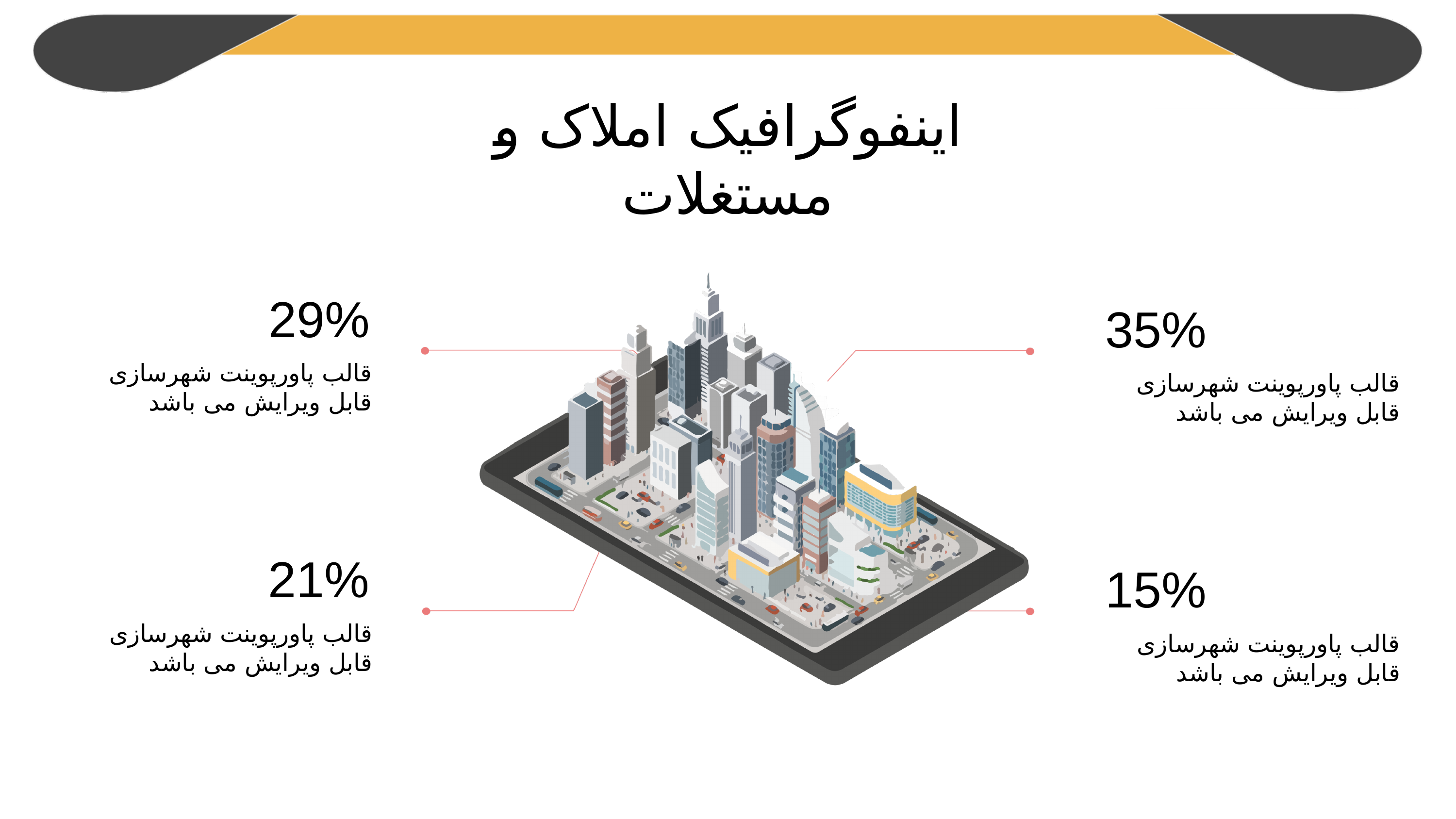

اینفوگرافیک املاک و مستغلات

29%
35%

قالب پاورپوینت شهرسازی قابل ویرایش می باشد
قالب پاورپوینت شهرسازی قابل ویرایش می باشد
21%
15%
قالب پاورپوینت شهرسازی قابل ویرایش می باشد
قالب پاورپوینت شهرسازی قابل ویرایش می باشد